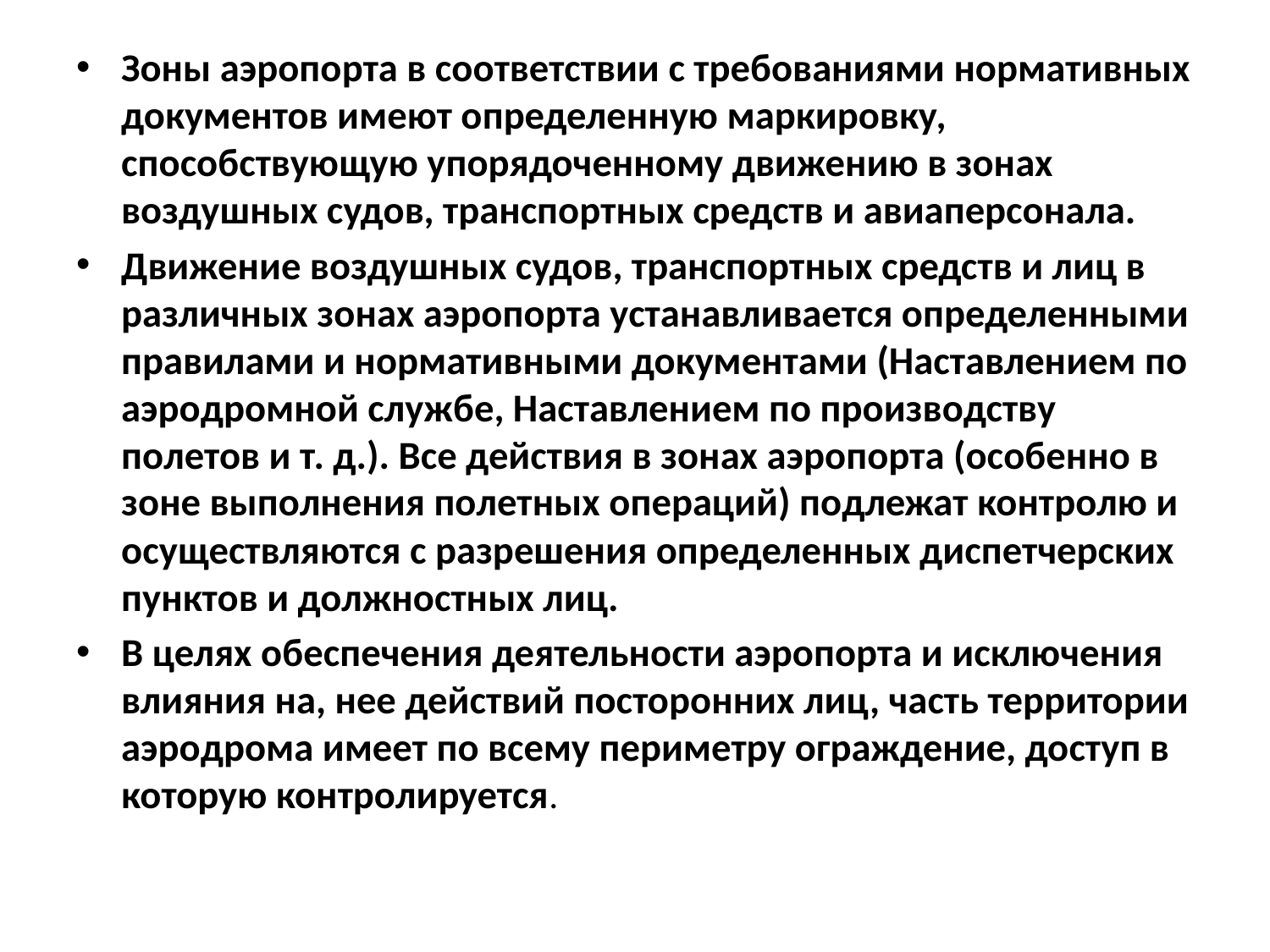

Зоны аэропорта в соответствии с требованиями нормативных документов имеют определенную маркировку, способствующую упорядоченному движению в зонах воздушных судов, транспортных средств и авиаперсонала.
Движение воздушных судов, транспортных средств и лиц в различных зонах аэропорта устанавливается определенными правилами и нормативными документами (Наставлением по аэродромной службе, Наставлением по производству полетов и т. д.). Все действия в зонах аэропорта (особенно в зоне выполнения полетных операций) подлежат контролю и осуществляются с разрешения определенных диспетчерских пунктов и должностных лиц.
В целях обеспечения деятельности аэропорта и исключения влияния на, нее действий посторонних лиц, часть территории аэродрома имеет по всему периметру ограждение, доступ в которую контролируется.